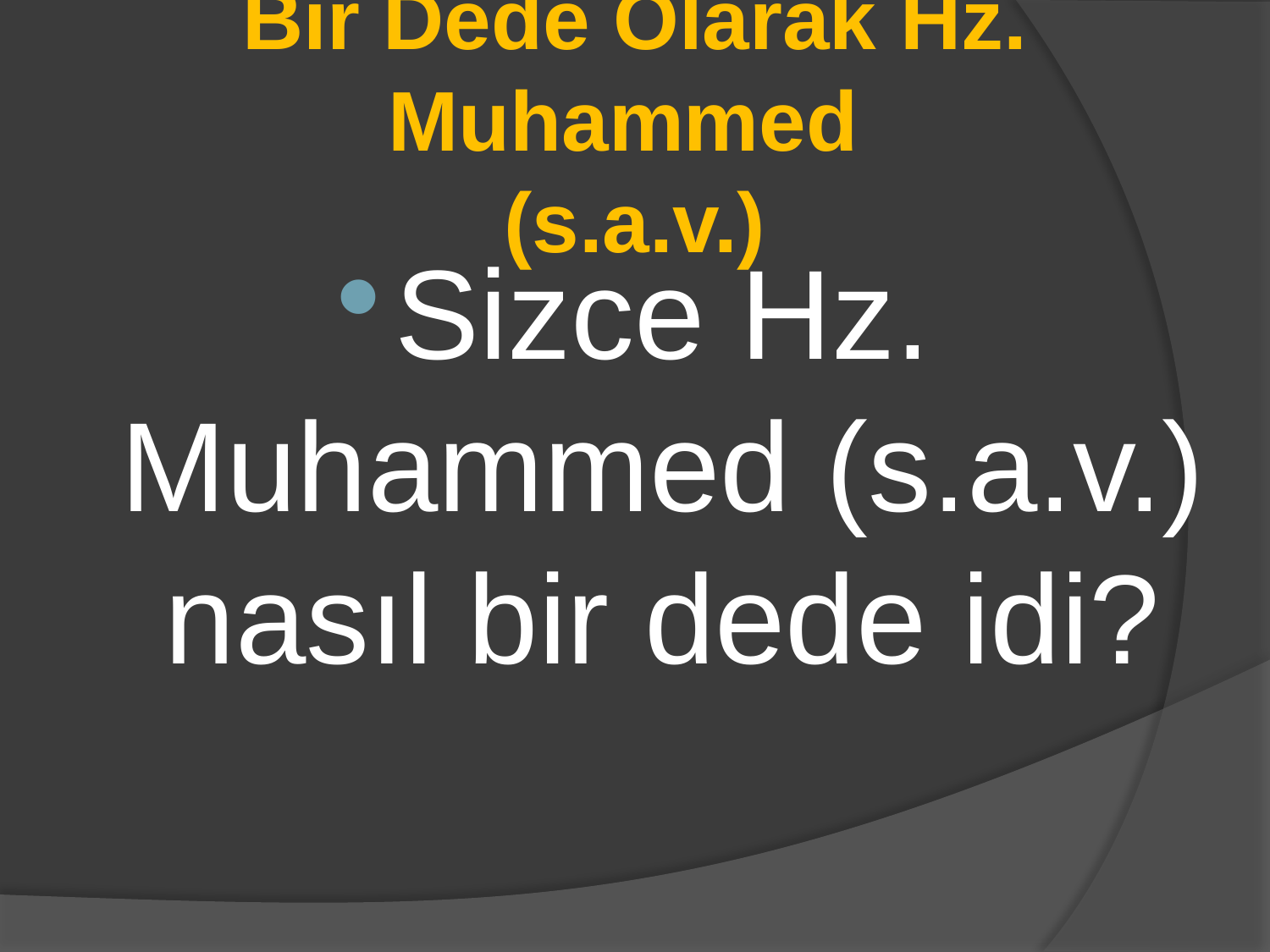

# Bir Dede Olarak Hz. Muhammed (s.a.v.)
Sizce Hz. Muhammed (s.a.v.) nasıl bir dede idi?